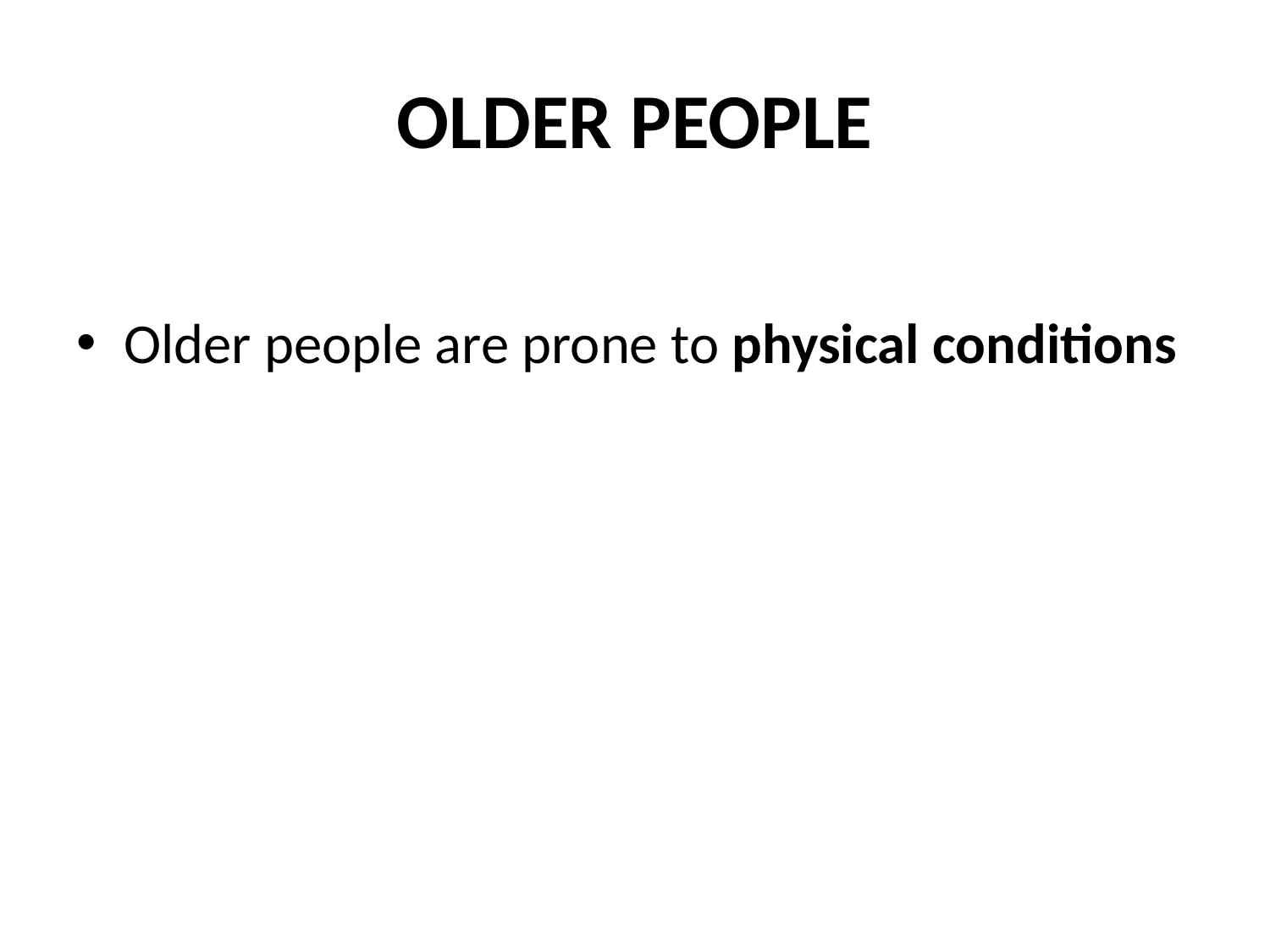

# OLDER PEOPLE

Older people are prone to physical conditions